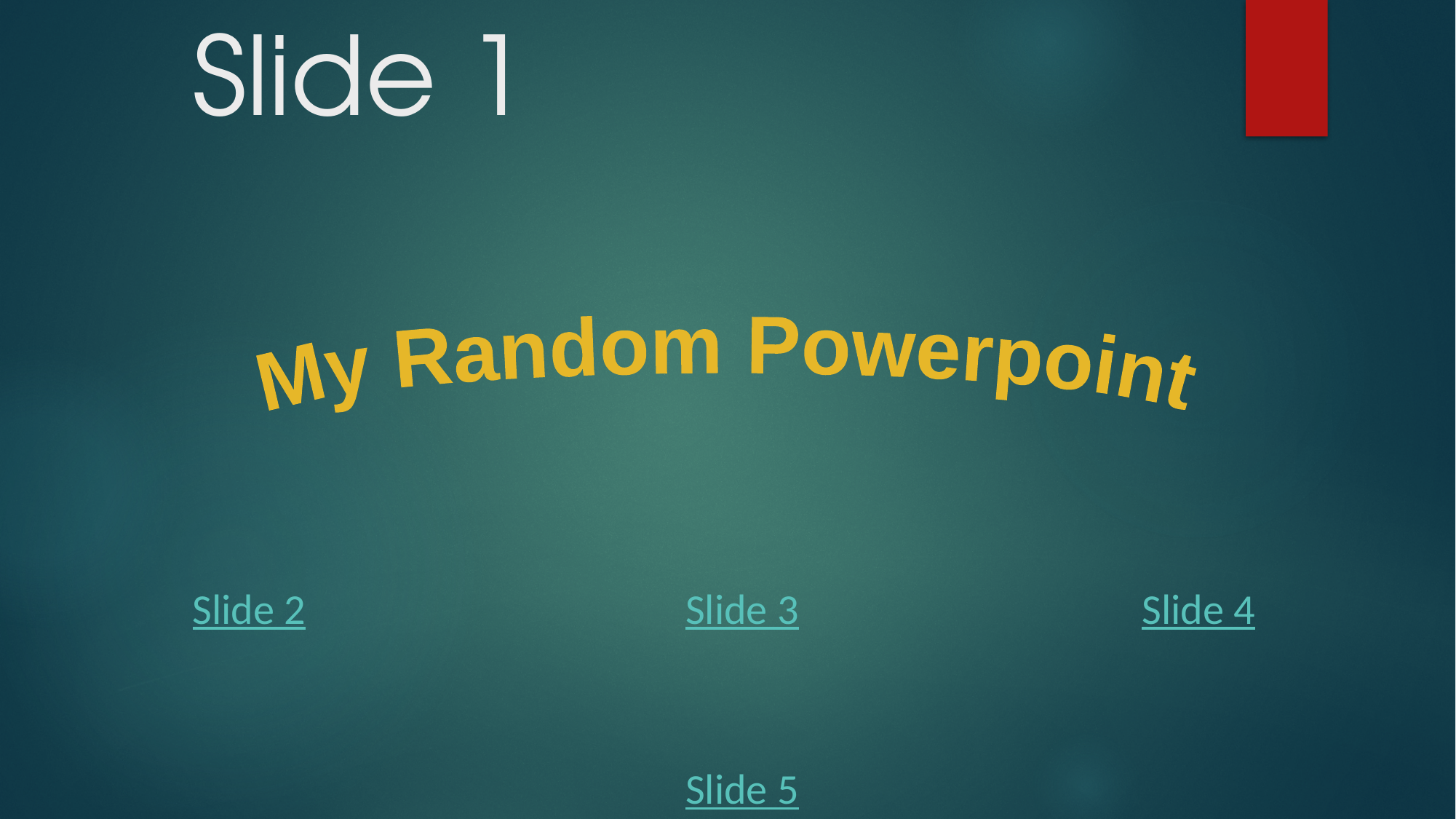

# Slide 1
My Random Powerpoint
Slide 2
Slide 3
Slide 4
Slide 5